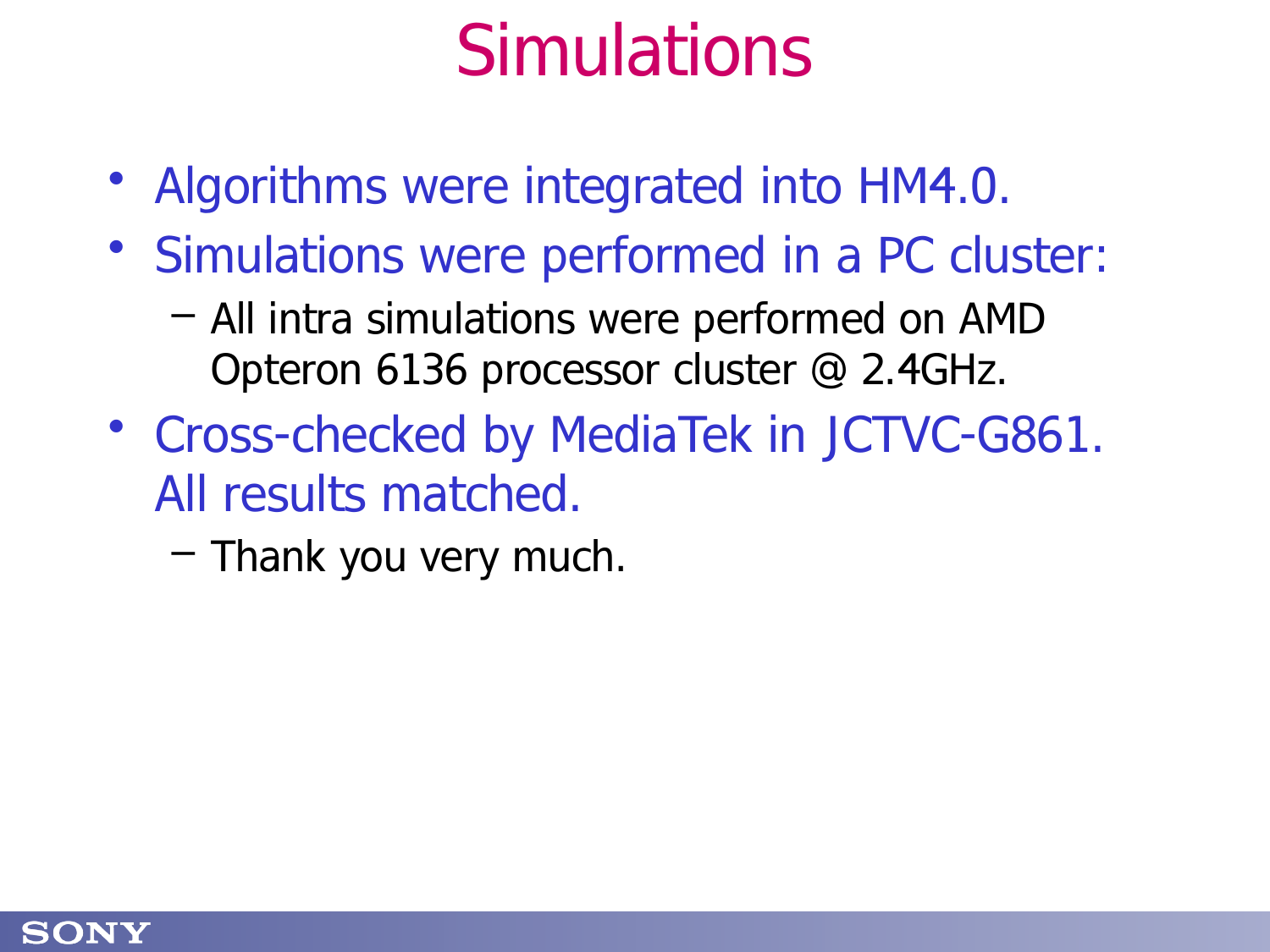

# Simulations
Algorithms were integrated into HM4.0.
Simulations were performed in a PC cluster:
All intra simulations were performed on AMD Opteron 6136 processor cluster @ 2.4GHz.
Cross-checked by MediaTek in JCTVC-G861. All results matched.
Thank you very much.